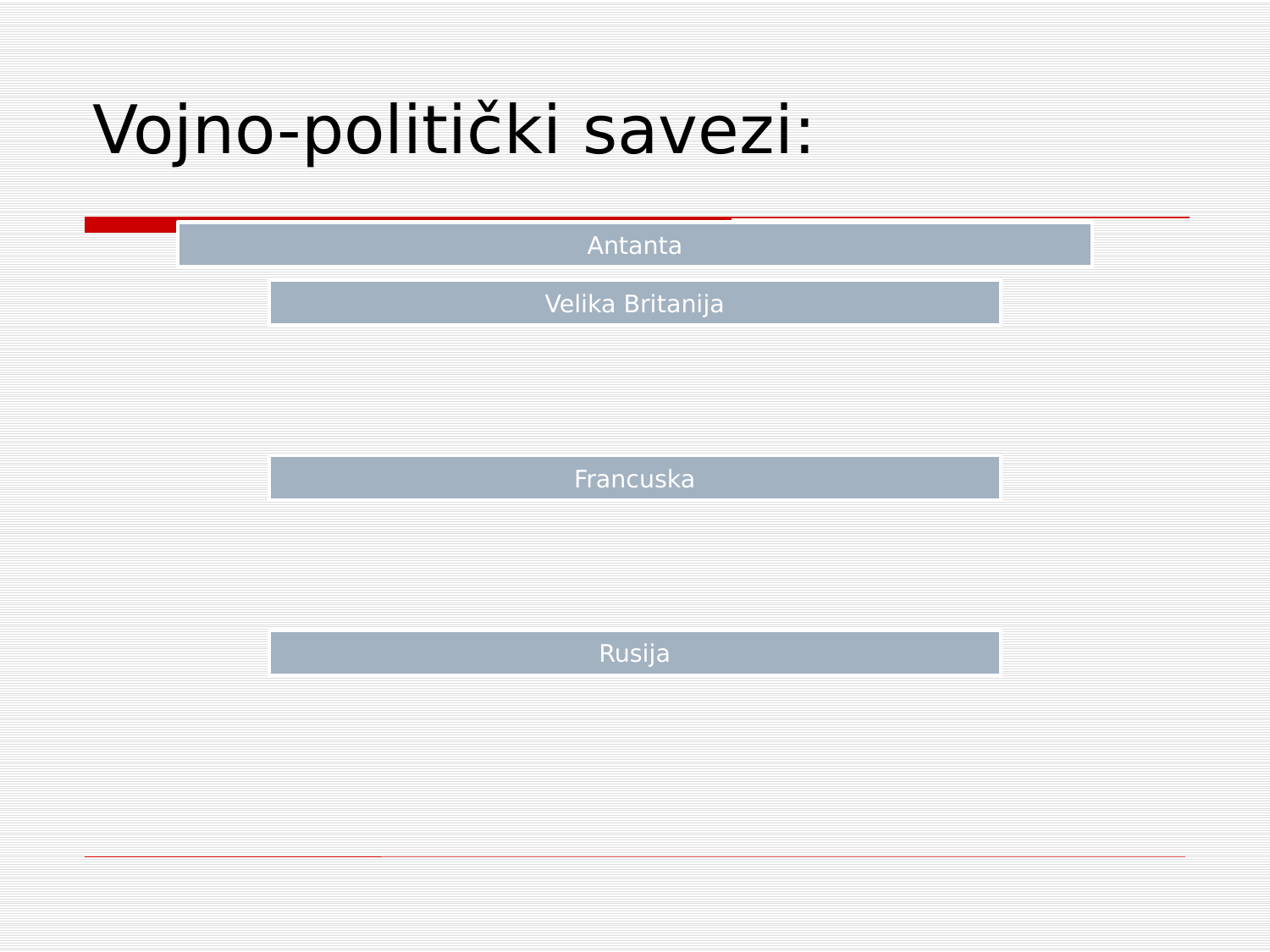

Vojno-politički savezi:
Antanta
Velika Britanija
Francuska
Rusija